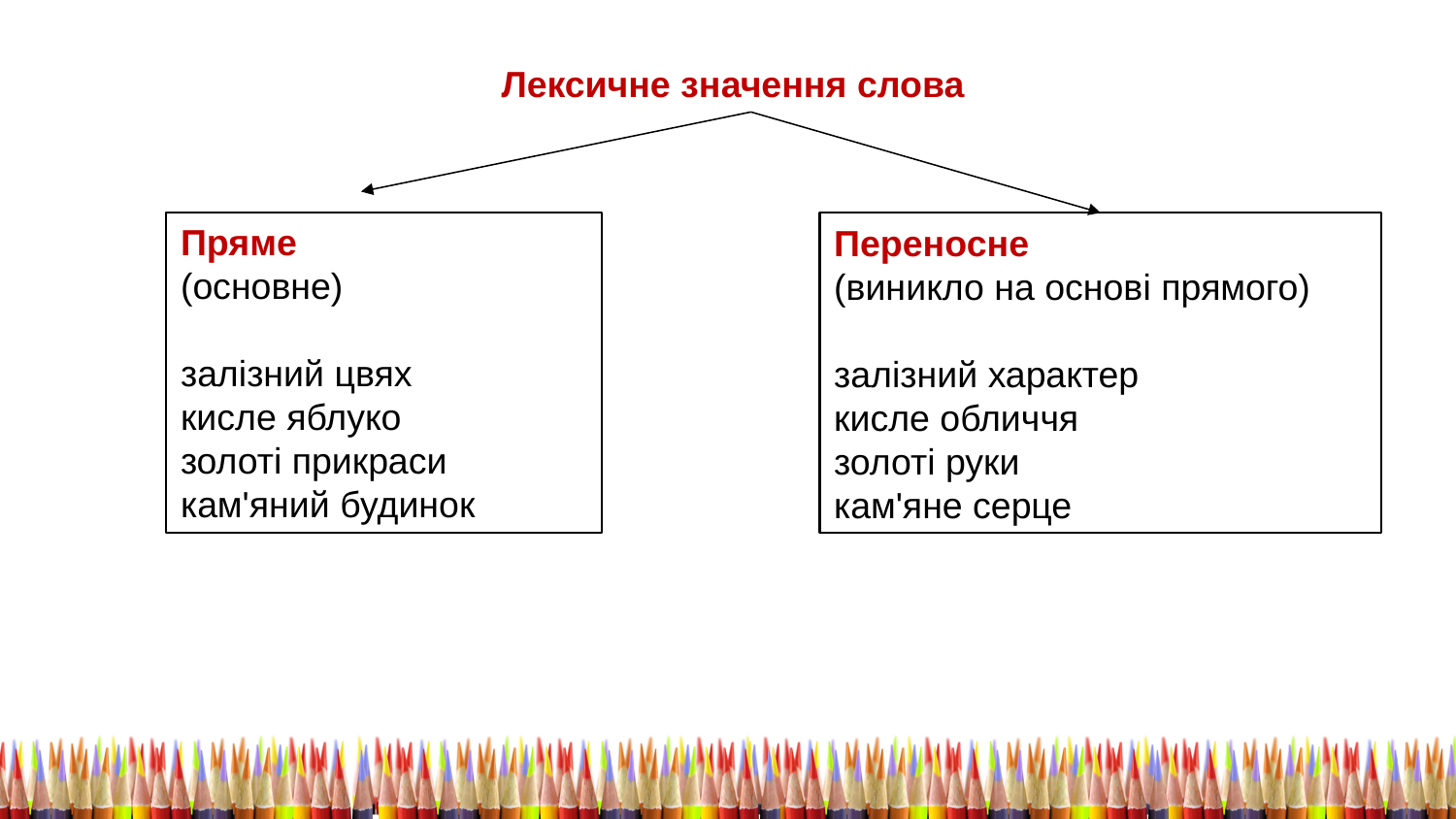

Лексичне значення слова
Пряме
(основне)

залізний цвях
кисле яблуко
золоті прикраси
кам'яний будинок
Переносне
(виникло на основі прямого)

залізний характер
кисле обличчя
золоті руки
кам'яне серце